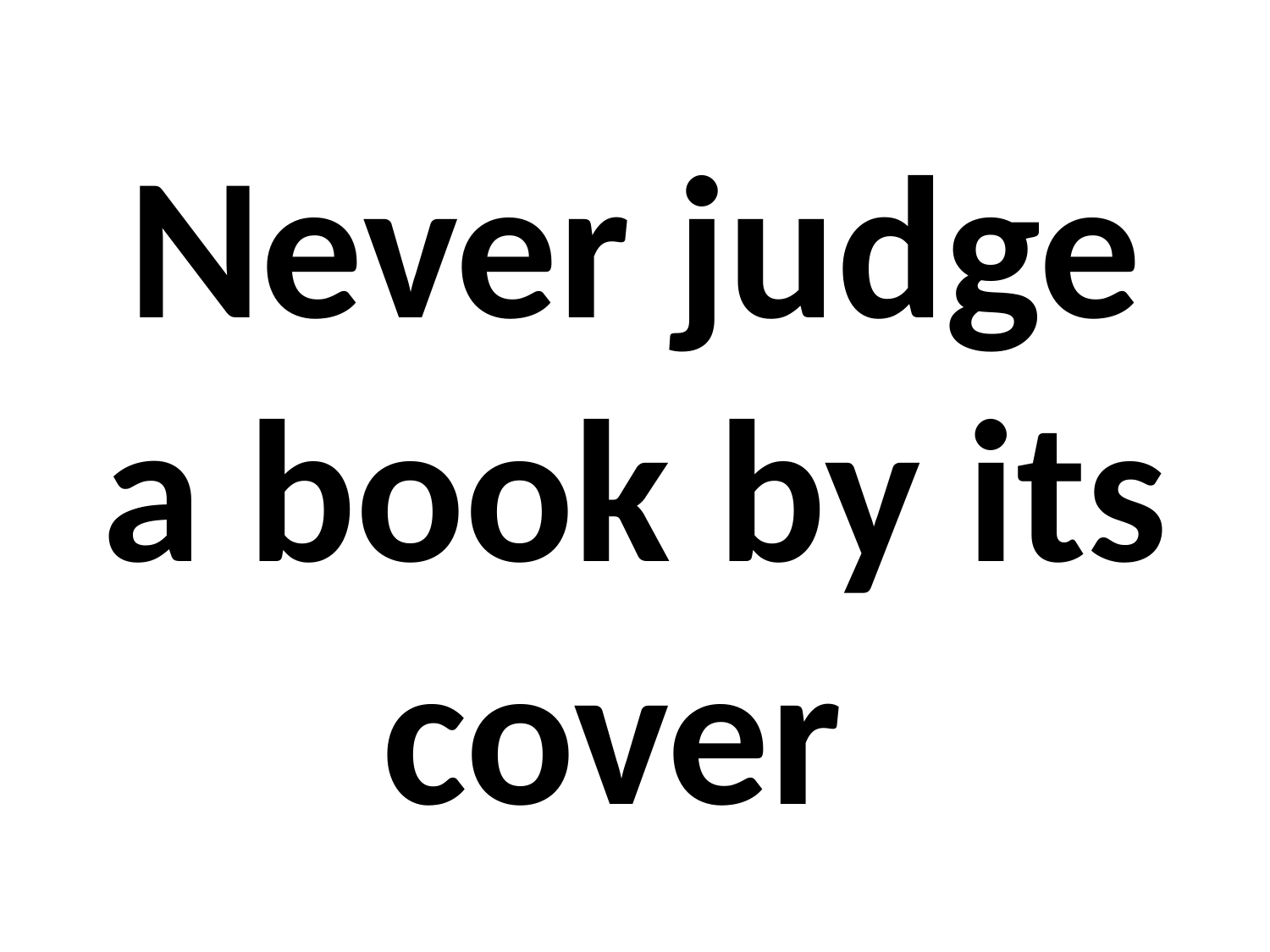

# Never judge a book by its cover